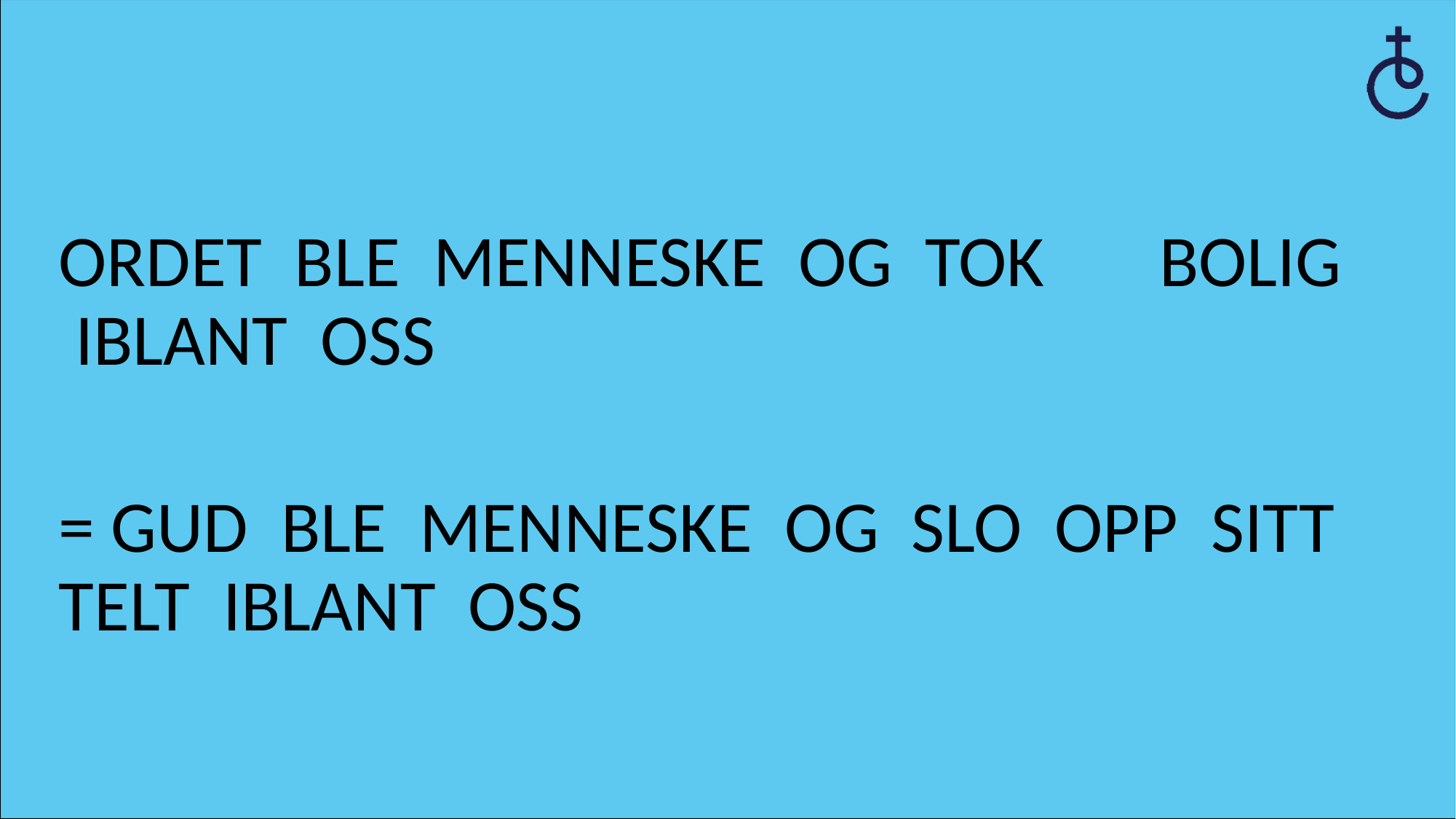

ORDET  BLE  MENNESKE  OG  TOK       BOLIG  IBLANT  OSS

= GUD  BLE  MENNESKE  OG  SLO  OPP  SITT TELT  IBLANT  OSS